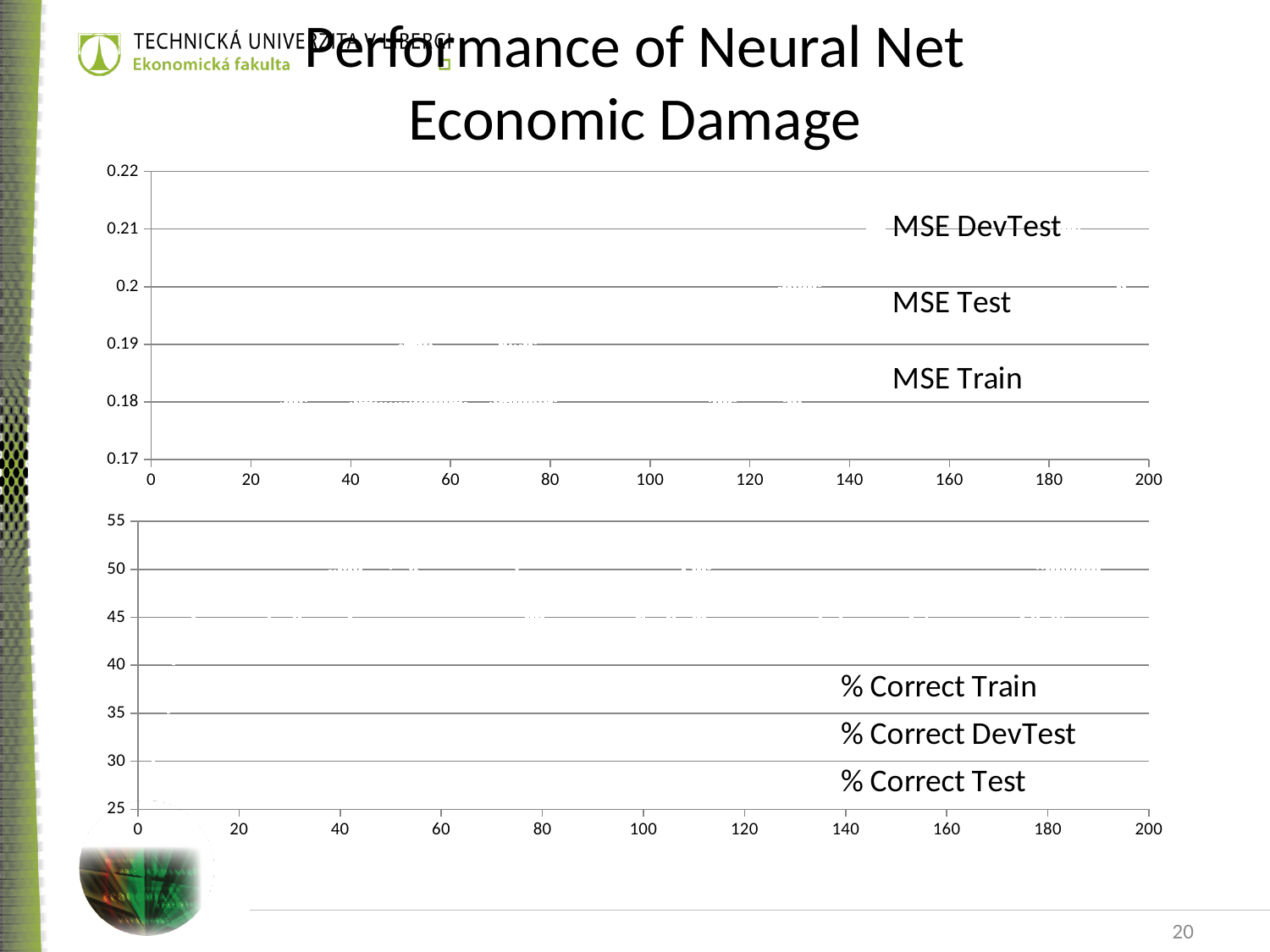

# Performance of Neural Net Economic Damage

### Chart

| Category | MSE DevTest | MSE Test | MSE Train |
|---|---|---|---|

### Chart

| Category | % Correct Train | % Correct DevTest | % Correct Test |
|---|---|---|---|
20